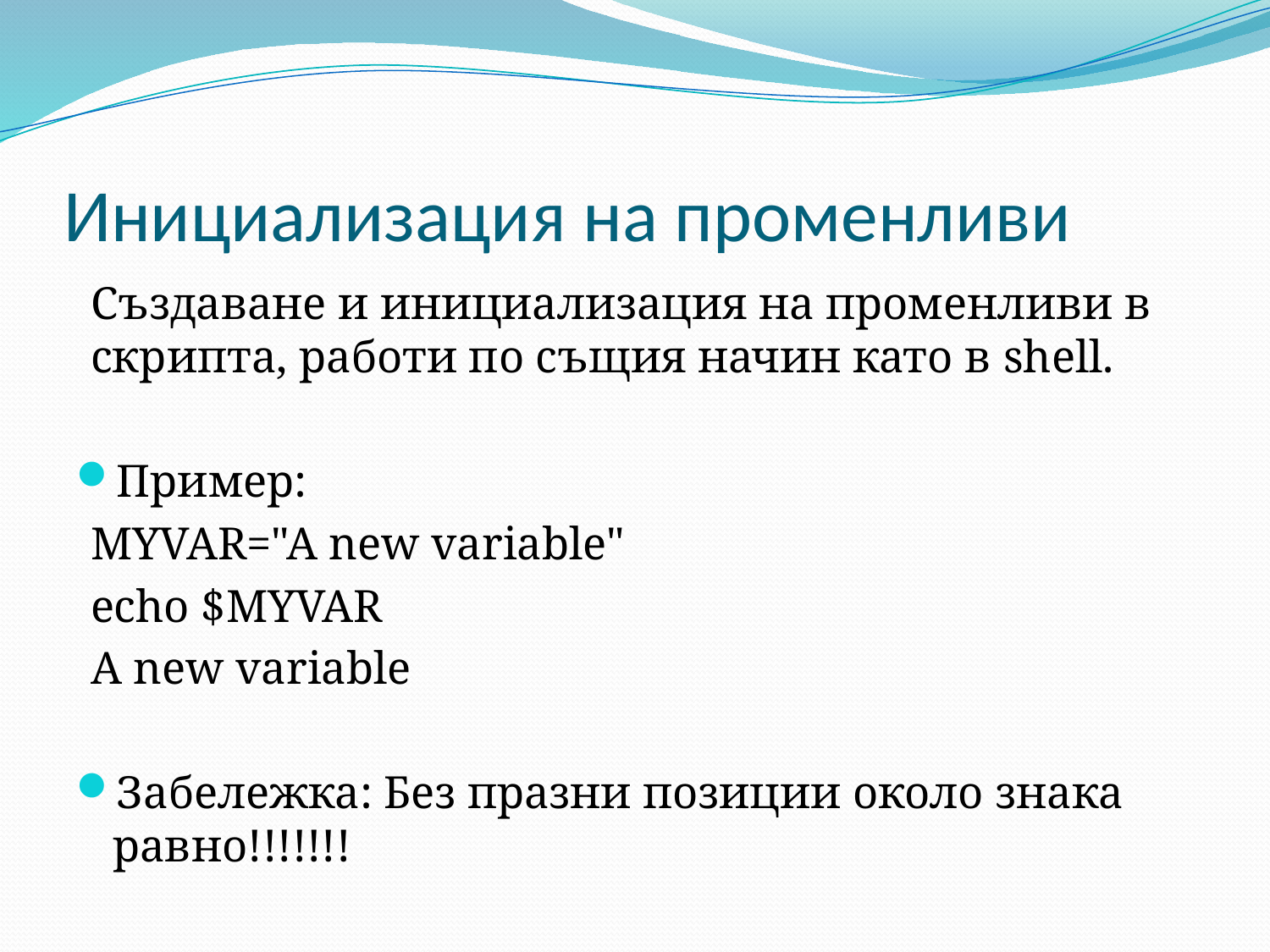

# Инициализация на променливи
Създаване и инициализация на променливи в скрипта, работи по същия начин като в shell.

Пример:
MYVAR="A new variable"
echo $MYVAR
A new variable

Забележка: Без празни позиции около знака равно!!!!!!!